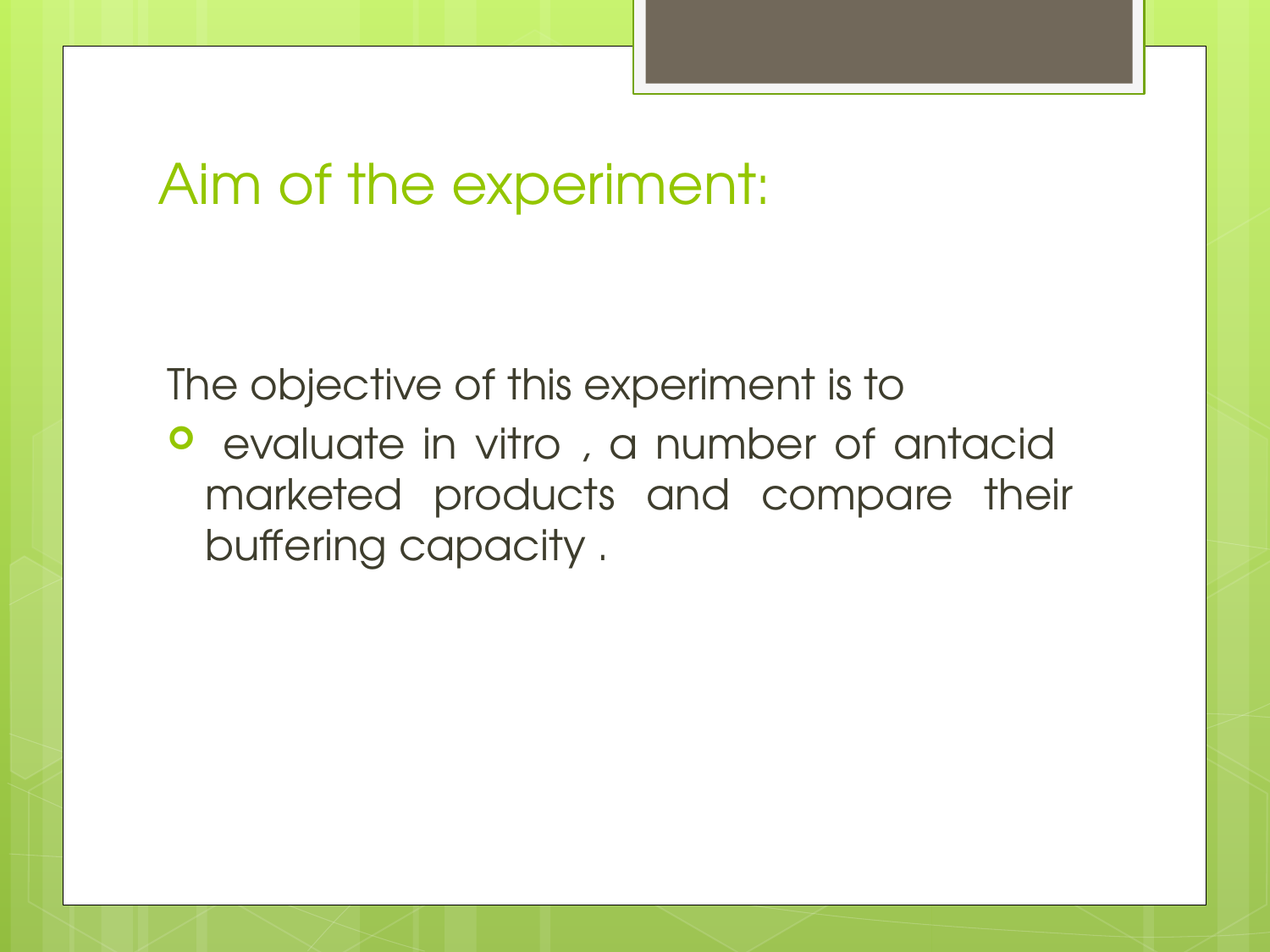

# Aim of the experiment:

The objective of this experiment is to
 evaluate in vitro , a number of antacid  marketed products and compare their buffering capacity .